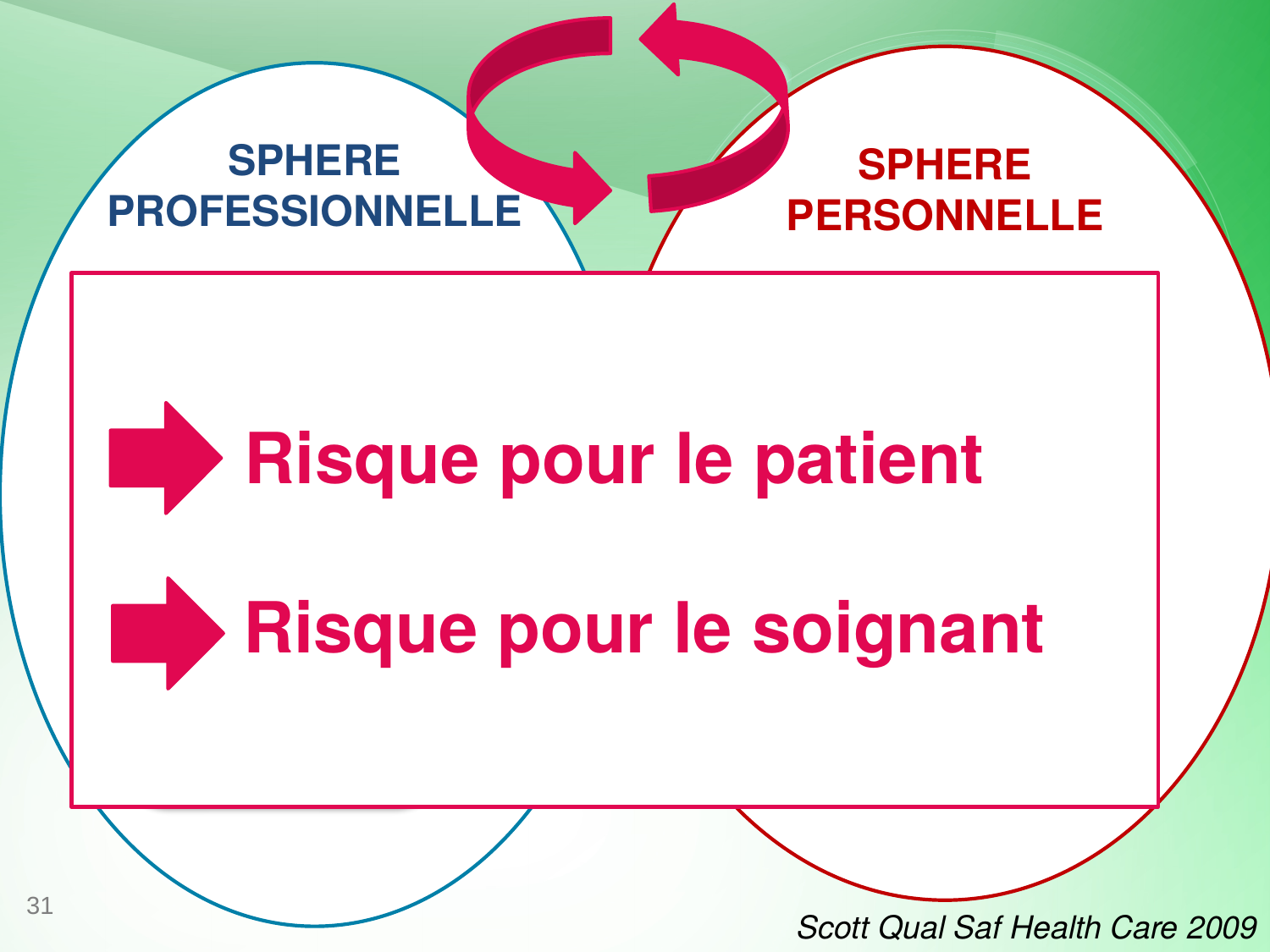

SPHERE PROFESSIONNELLE
SPHERE PERSONNELLE
Risque pour le patient

   Risque pour le soignant
Difficultés à exercer
Impact sur la vie privée
Anxiété
Repli sur soi
Dépression
Troubles de sommeil
Troubles de la mémoire
Abus de substances
burnout
PTSD
↗ Risque d’erreur

Difficultés relationnelles

Perte d’accomplissement

↘ Satisfaction au travail

31
Scott Qual Saf Health Care 2009